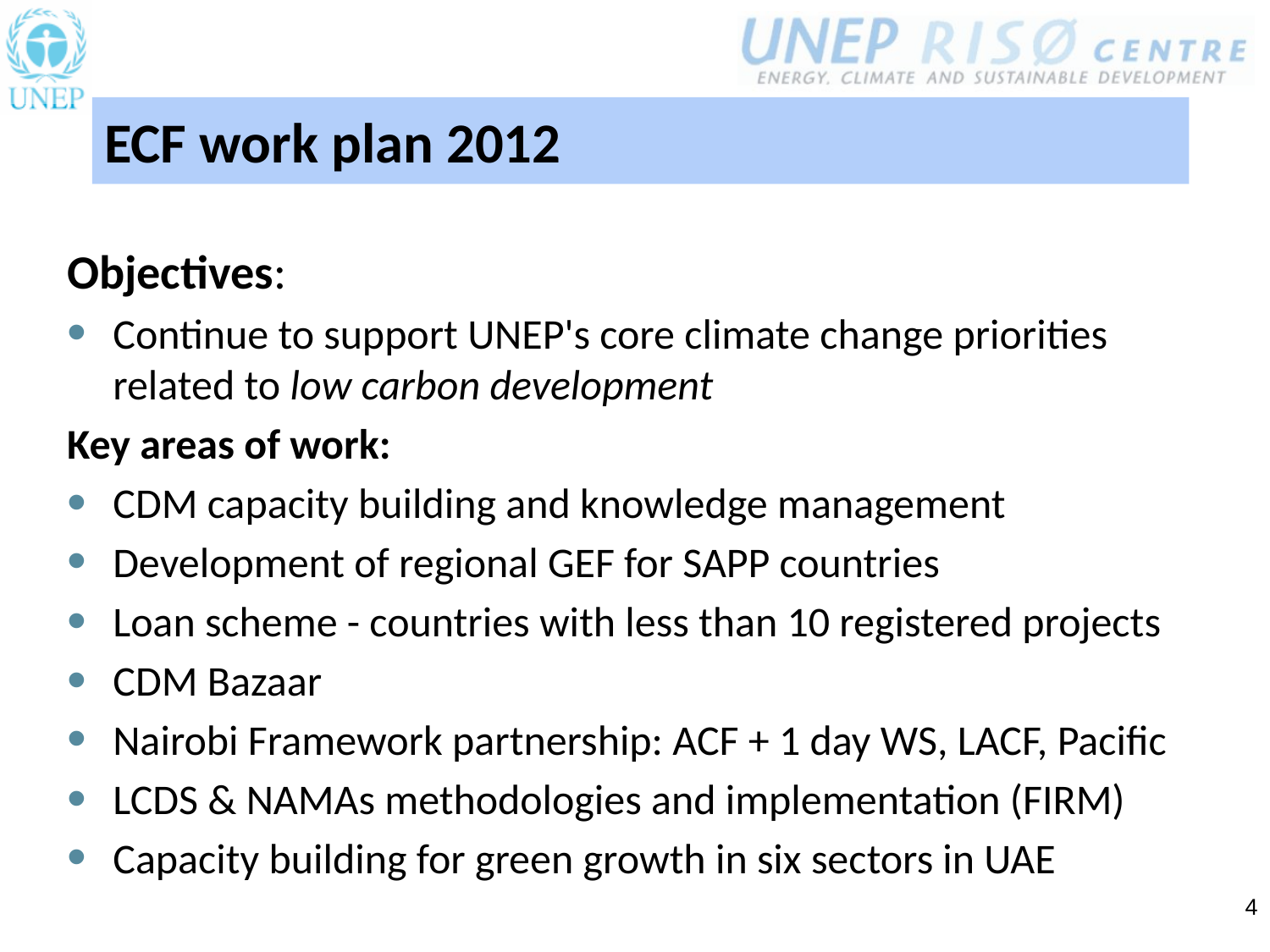

# ECF work plan 2012
Objectives:
Continue to support UNEP's core climate change priorities related to low carbon development
Key areas of work:
CDM capacity building and knowledge management
Development of regional GEF for SAPP countries
Loan scheme - countries with less than 10 registered projects
CDM Bazaar
Nairobi Framework partnership: ACF + 1 day WS, LACF, Pacific
LCDS & NAMAs methodologies and implementation (FIRM)
Capacity building for green growth in six sectors in UAE